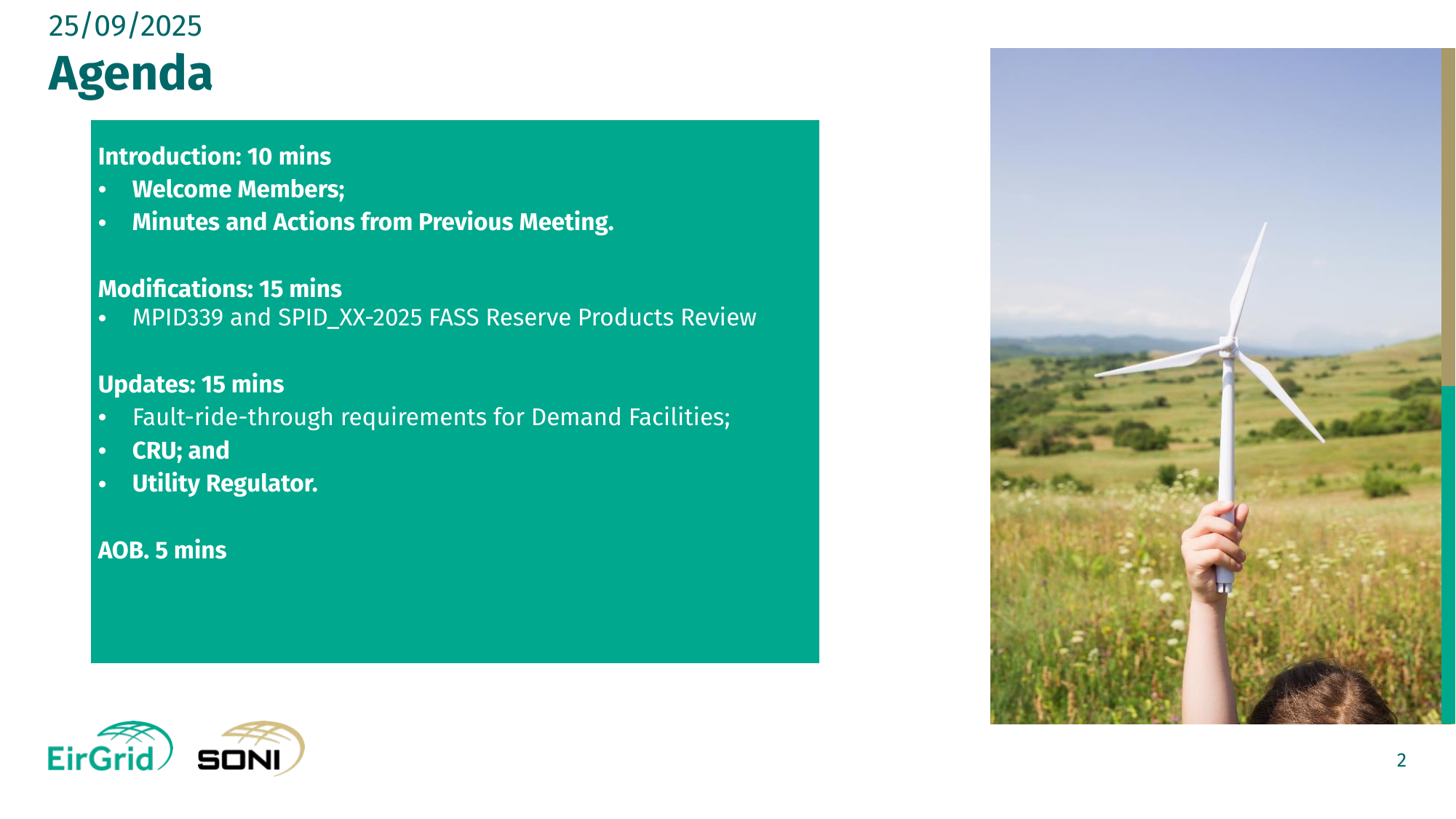

25/09/2025
# Agenda
| Introduction: 10 mins Welcome Members; Minutes and Actions from Previous Meeting. Modifications: 15 mins MPID339 and SPID\_XX-2025 FASS Reserve Products Review Updates: 15 mins Fault-ride-through requirements for Demand Facilities; CRU; and Utility Regulator. AOB. 5 mins |
| --- |
2